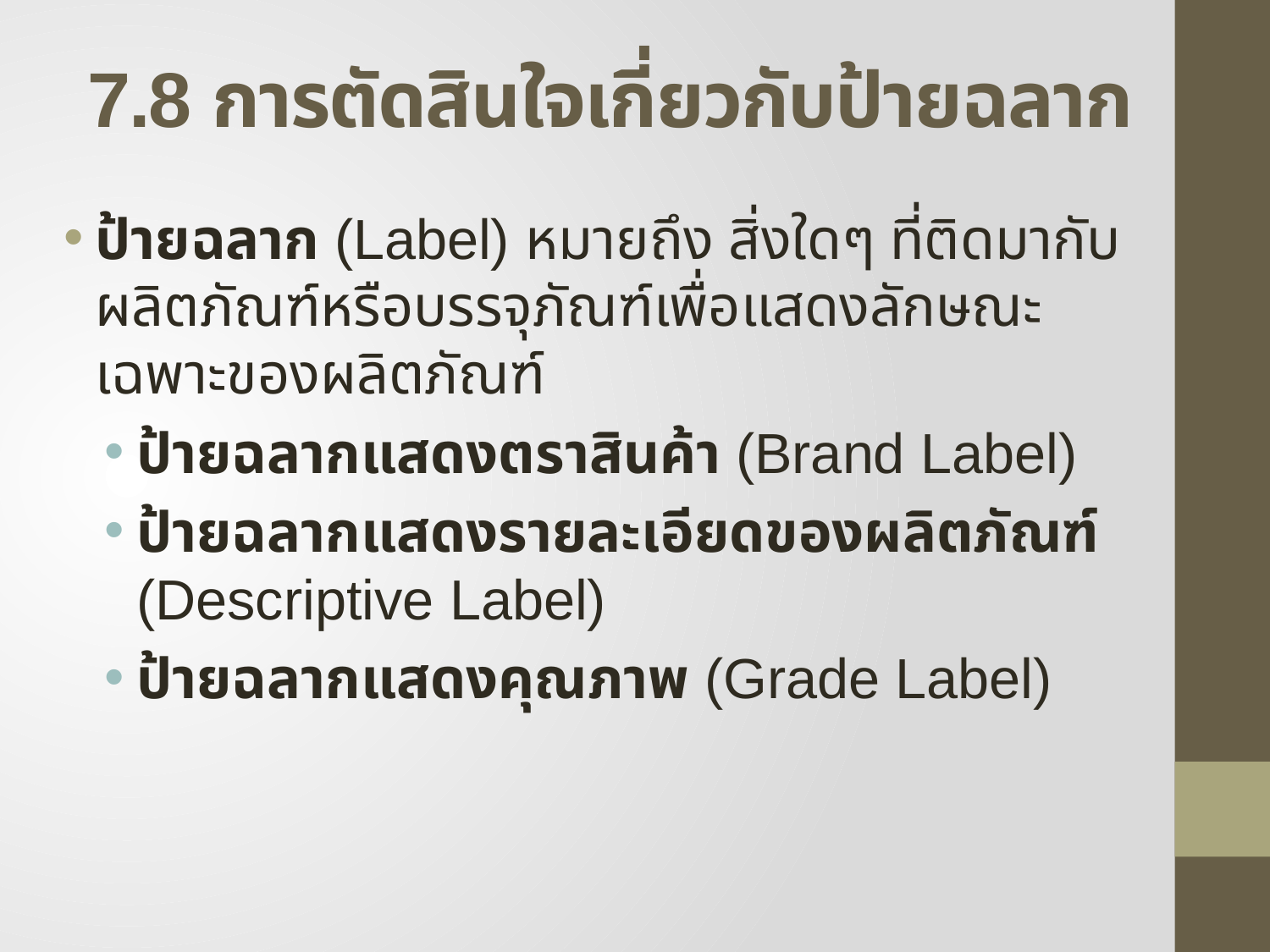

# 7.8 การตัดสินใจเกี่ยวกับป้ายฉลาก
ป้ายฉลาก (Label) หมายถึง สิ่งใดๆ ที่ติดมากับผลิตภัณฑ์หรือบรรจุภัณฑ์เพื่อแสดงลักษณะเฉพาะของผลิตภัณฑ์
ป้ายฉลากแสดงตราสินค้า (Brand Label)
ป้ายฉลากแสดงรายละเอียดของผลิตภัณฑ์ (Descriptive Label)
ป้ายฉลากแสดงคุณภาพ (Grade Label)